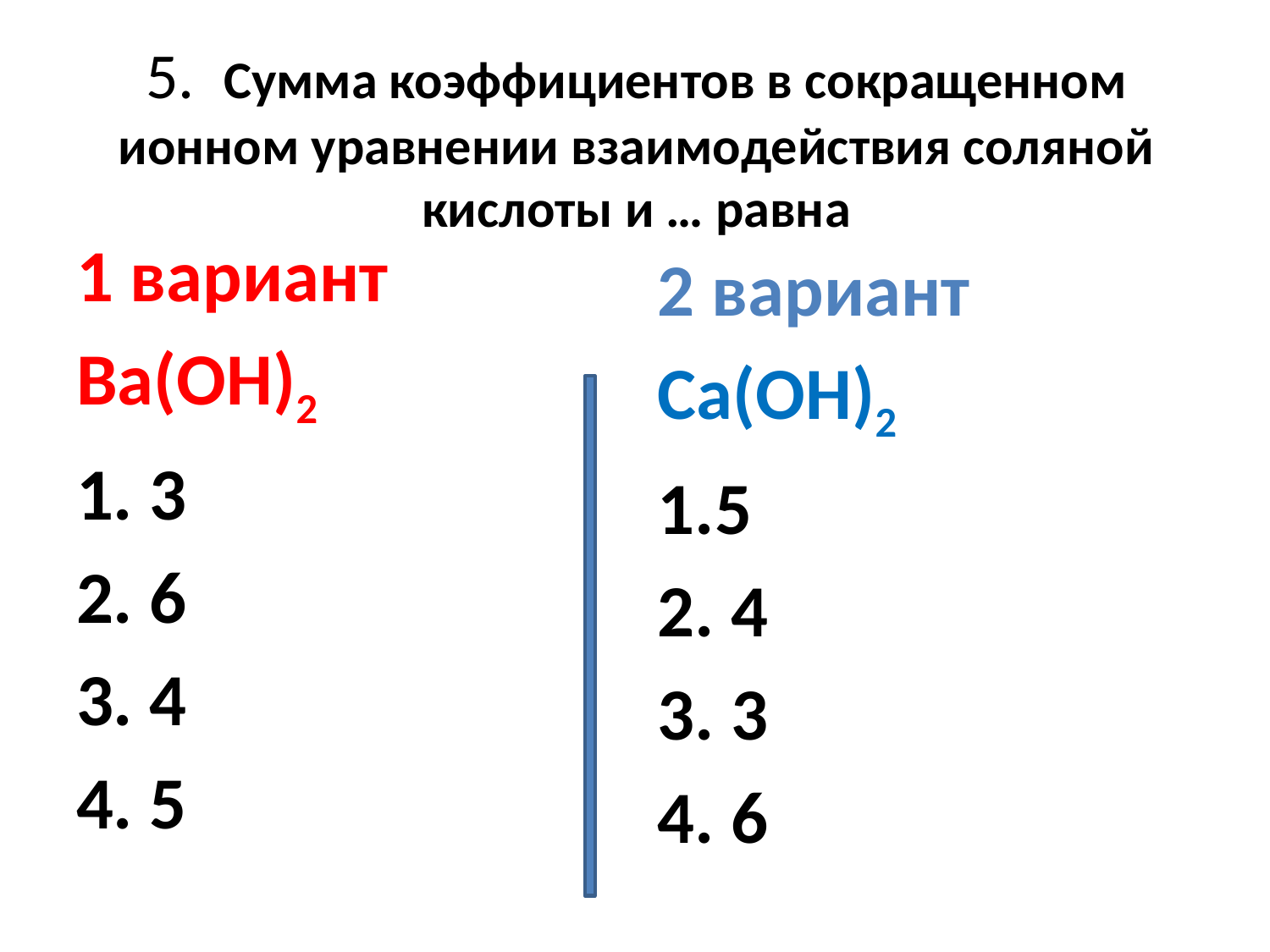

# 5.  Cумма коэффициентов в сокращенном ионном уравнении взаимодействия соляной кислоты и … равна
1 вариант
Ва(ОН)2
1. 3
2. 6
3. 4
4. 5
2 вариант
Са(ОН)2
1.5
2. 4
3. 3
4. 6